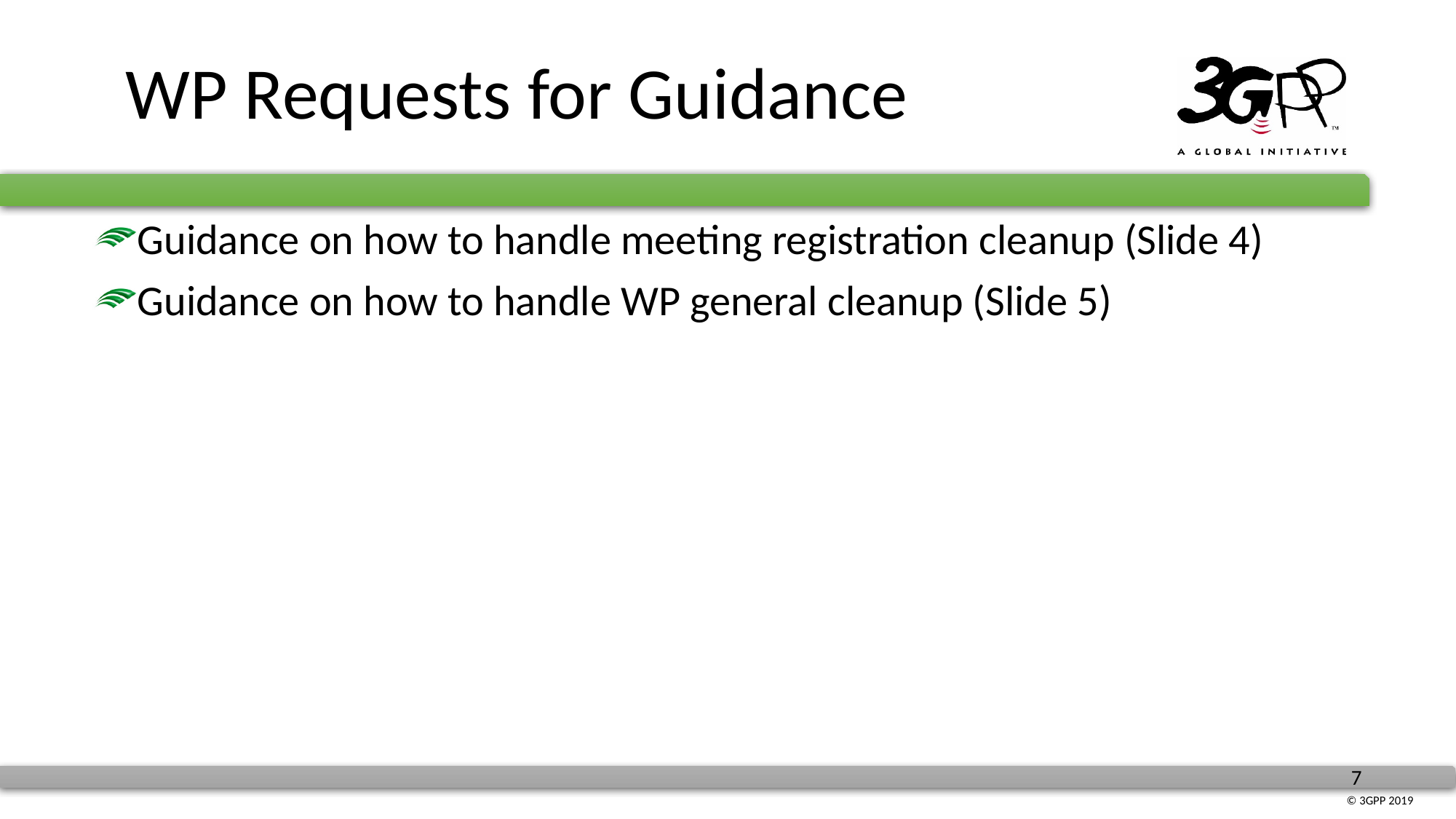

# WP Requests for Guidance
Guidance on how to handle meeting registration cleanup (Slide 4)
Guidance on how to handle WP general cleanup (Slide 5)